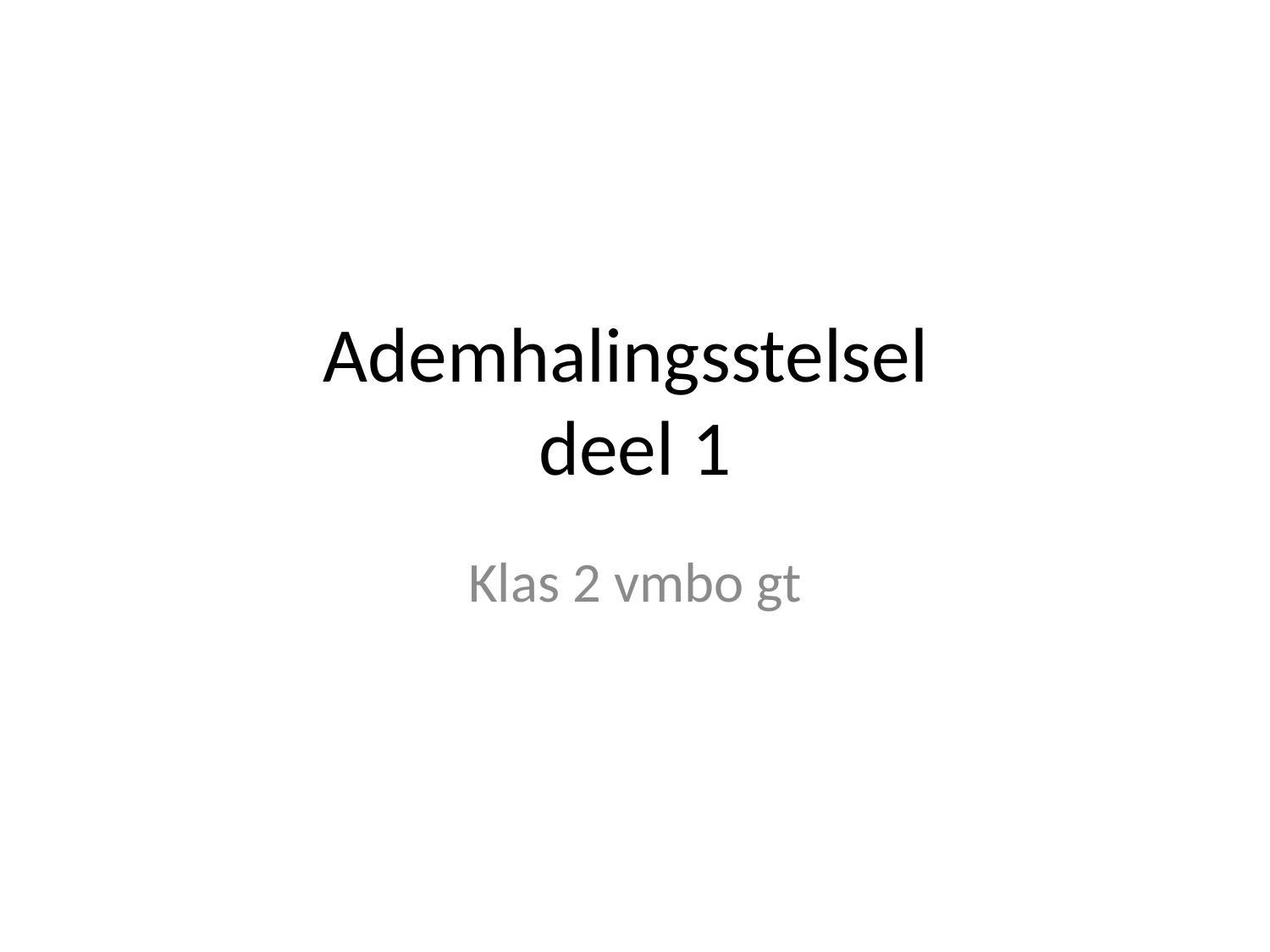

# Ademhalingsstelsel  deel 1
Klas 2 vmbo gt